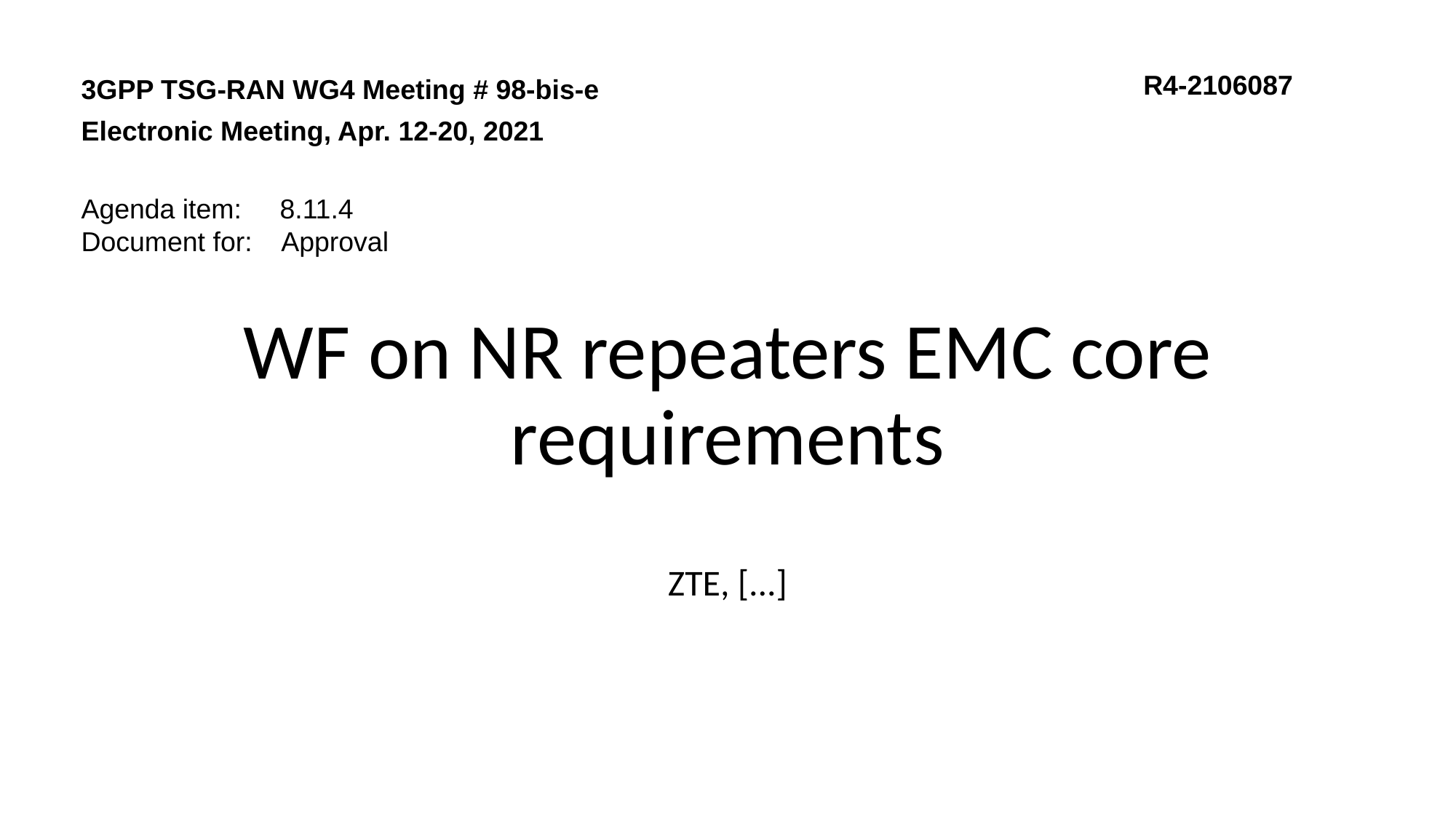

3GPP TSG-RAN WG4 Meeting # 98-bis-e
Electronic Meeting, Apr. 12-20, 2021
R4-2106087
Agenda item:     8.11.4
Document for:    Approval
# WF on NR repeaters EMC core requirements
ZTE, [...]